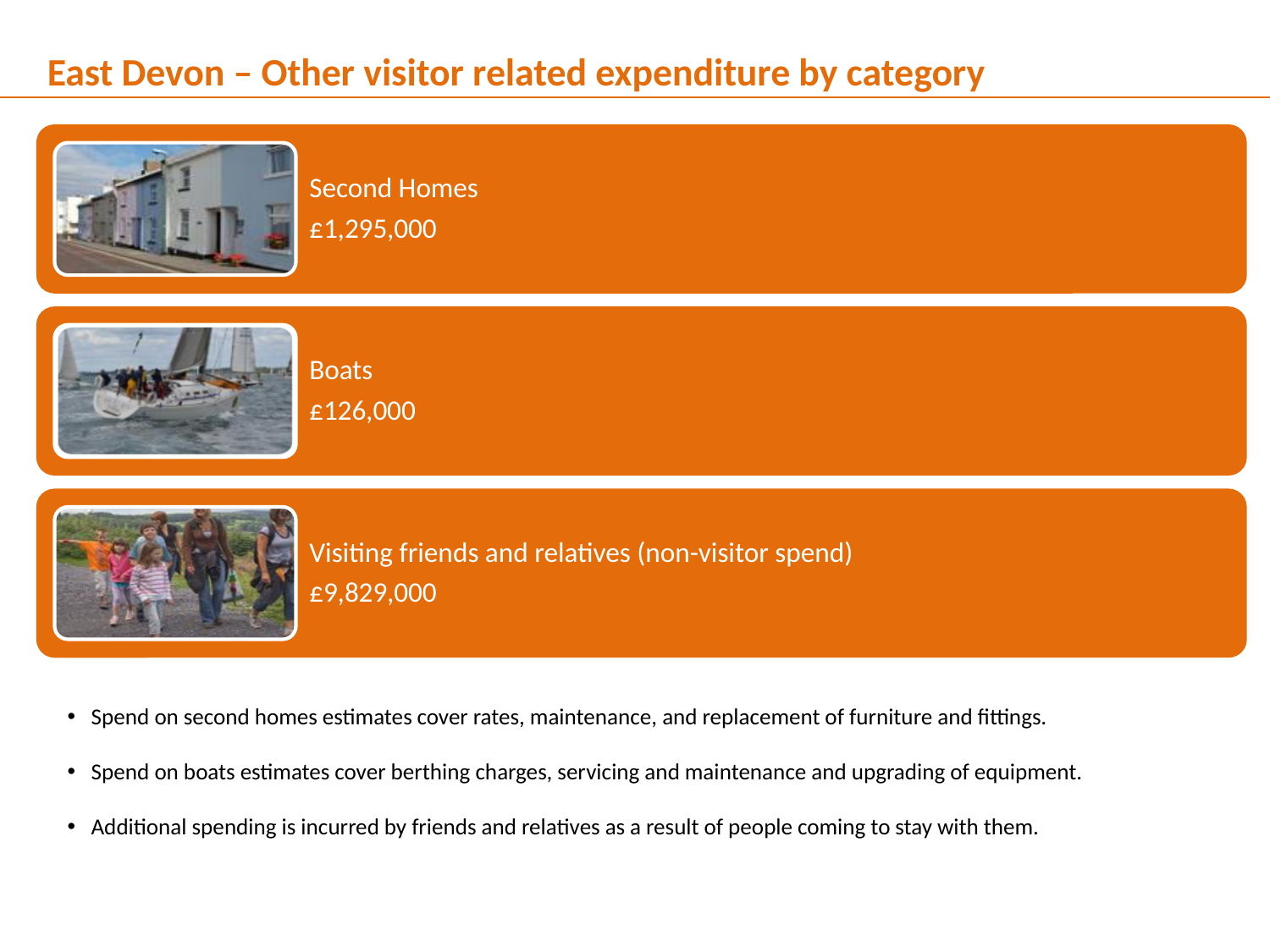

East Devon – Other visitor related expenditure by category

Second Homes
£1,295,000
Boats
£126,000
Visiting friends and relatives (non-visitor spend)
£9,829,000
Spend on second homes estimates cover rates, maintenance, and replacement of furniture and fittings.

Spend on boats estimates cover berthing charges, servicing and maintenance and upgrading of equipment.

Additional spending is incurred by friends and relatives as a result of people coming to stay with them.
6